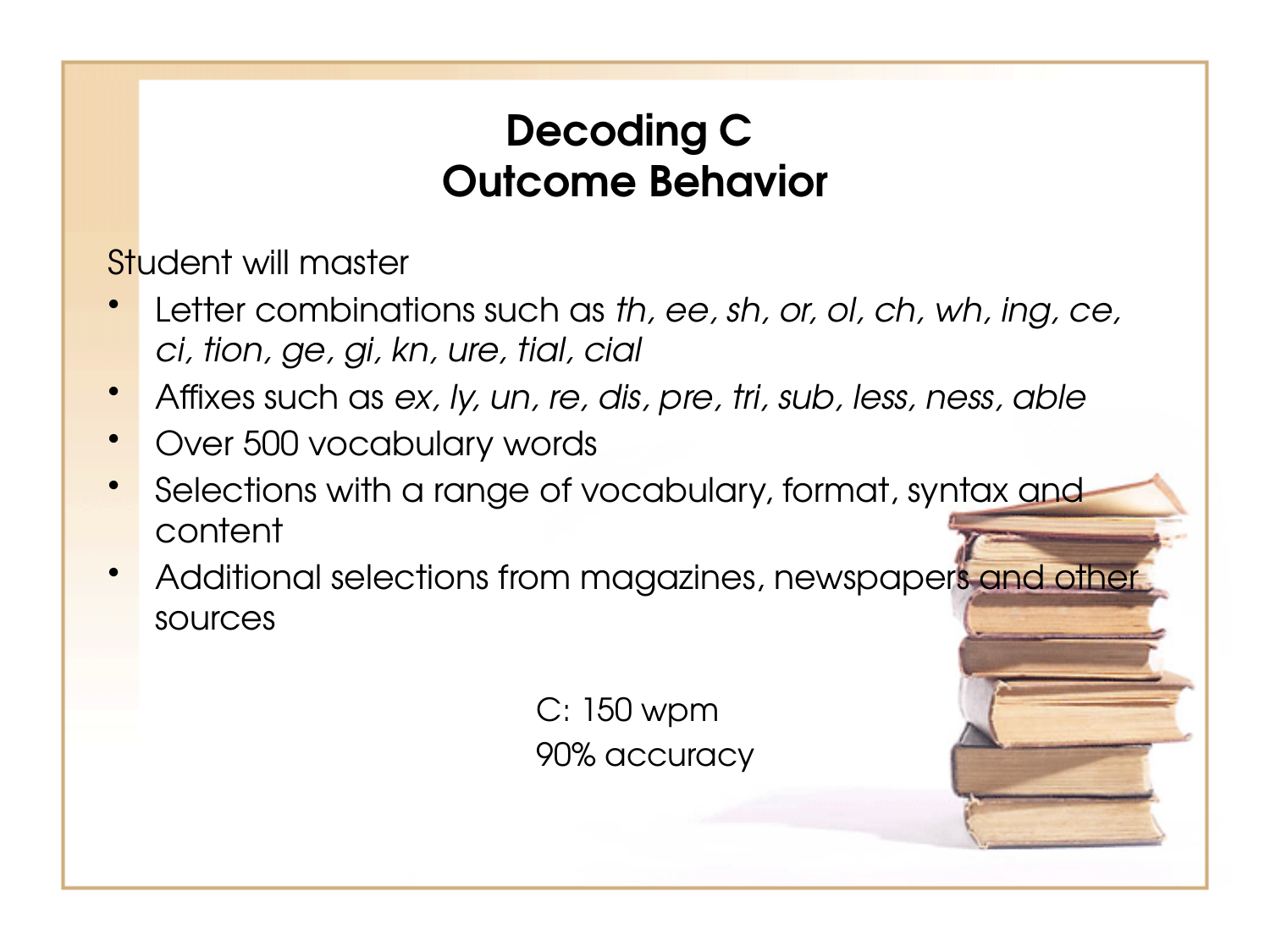

# Decoding C Outcome Behavior

Student will master
Letter combinations such as th, ee, sh, or, ol, ch, wh, ing, ce, ci, tion, ge, gi, kn, ure, tial, cial
Affixes such as ex, ly, un, re, dis, pre, tri, sub, less, ness, able
Over 500 vocabulary words
Selections with a range of vocabulary, format, syntax and content
Additional selections from magazines, newspapers and other sources

				C: 150 wpm
				90% accuracy